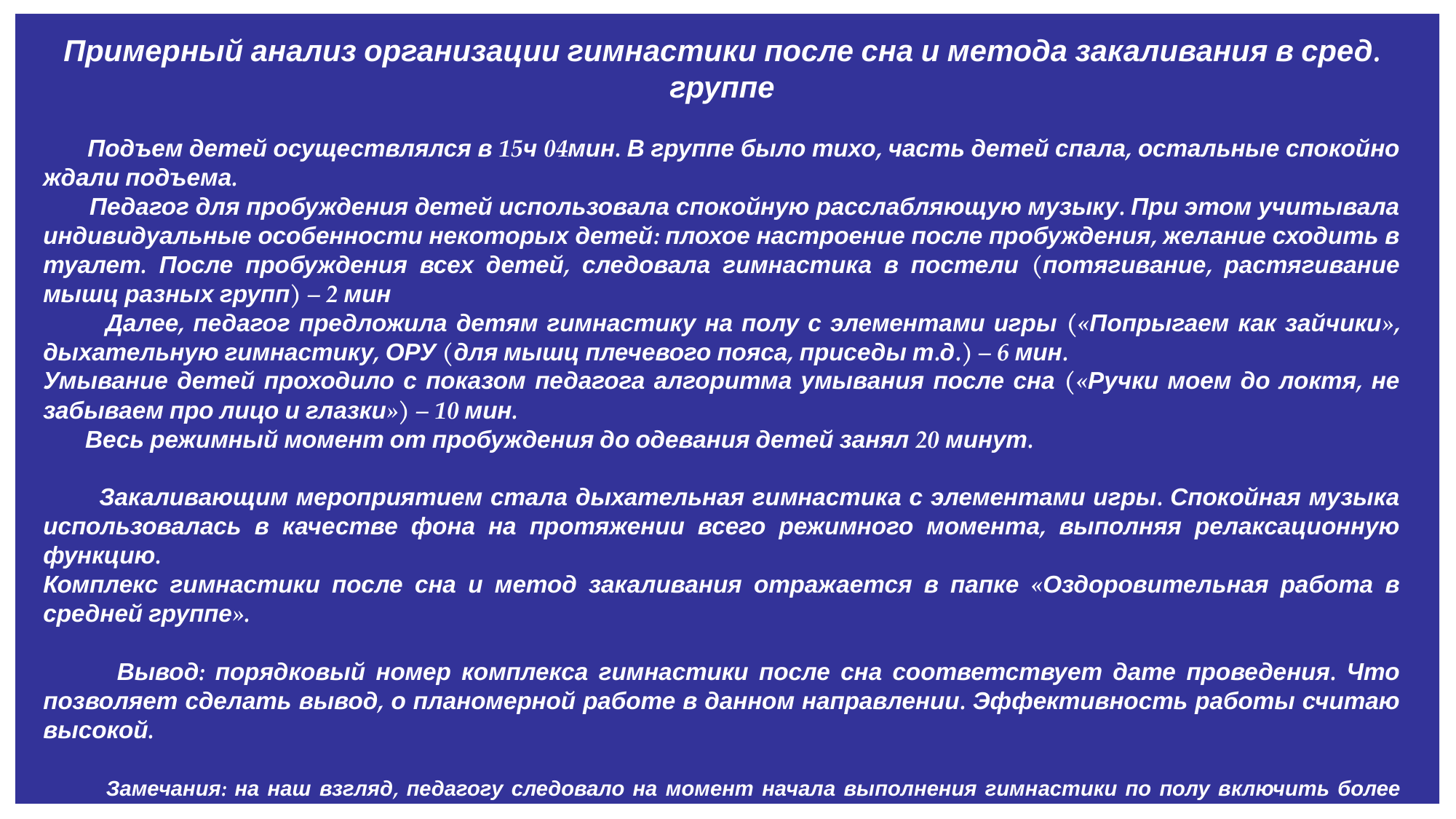

Примерный анализ организации гимнастики после сна и метода закаливания в сред. группе

       Подъем детей осуществлялся в 15ч 04мин. В группе было тихо, часть детей спала, остальные спокойно ждали подъема.
       Педагог для пробуждения детей использовала спокойную расслабляющую музыку. При этом учитывала индивидуальные особенности некоторых детей: плохое настроение после пробуждения, желание сходить в туалет. После пробуждения всех детей, следовала гимнастика в постели (потягивание, растягивание мышц разных групп) – 2 мин
       Далее, педагог предложила детям гимнастику на полу с элементами игры («Попрыгаем как зайчики», дыхательную гимнастику, ОРУ (для мышц плечевого пояса, приседы т.д.) – 6 мин.
Умывание детей проходило с показом педагога алгоритма умывания после сна («Ручки моем до локтя, не забываем про лицо и глазки») – 10 мин.
       Весь режимный момент от пробуждения до одевания детей занял 20 минут.

       Закаливающим мероприятием стала дыхательная гимнастика с элементами игры. Спокойная музыка использовалась в качестве фона на протяжении всего режимного момента, выполняя релаксационную функцию.
Комплекс гимнастики после сна и метод закаливания отражается в папке «Оздоровительная работа в средней группе».

       Вывод: порядковый номер комплекса гимнастики после сна соответствует дате проведения. Что позволяет сделать вывод, о планомерной работе в данном направлении. Эффективность работы считаю высокой.

       Замечания: на наш взгляд, педагогу следовало на момент начала выполнения гимнастики по полу включить более энергичную музыку для активизации детей и более активного выполнения упражнений ими.
       Рекомендации: мы рекомендуем педагогу продолжать работу в данном направлении, совершенствуя свой педагогический опыт.